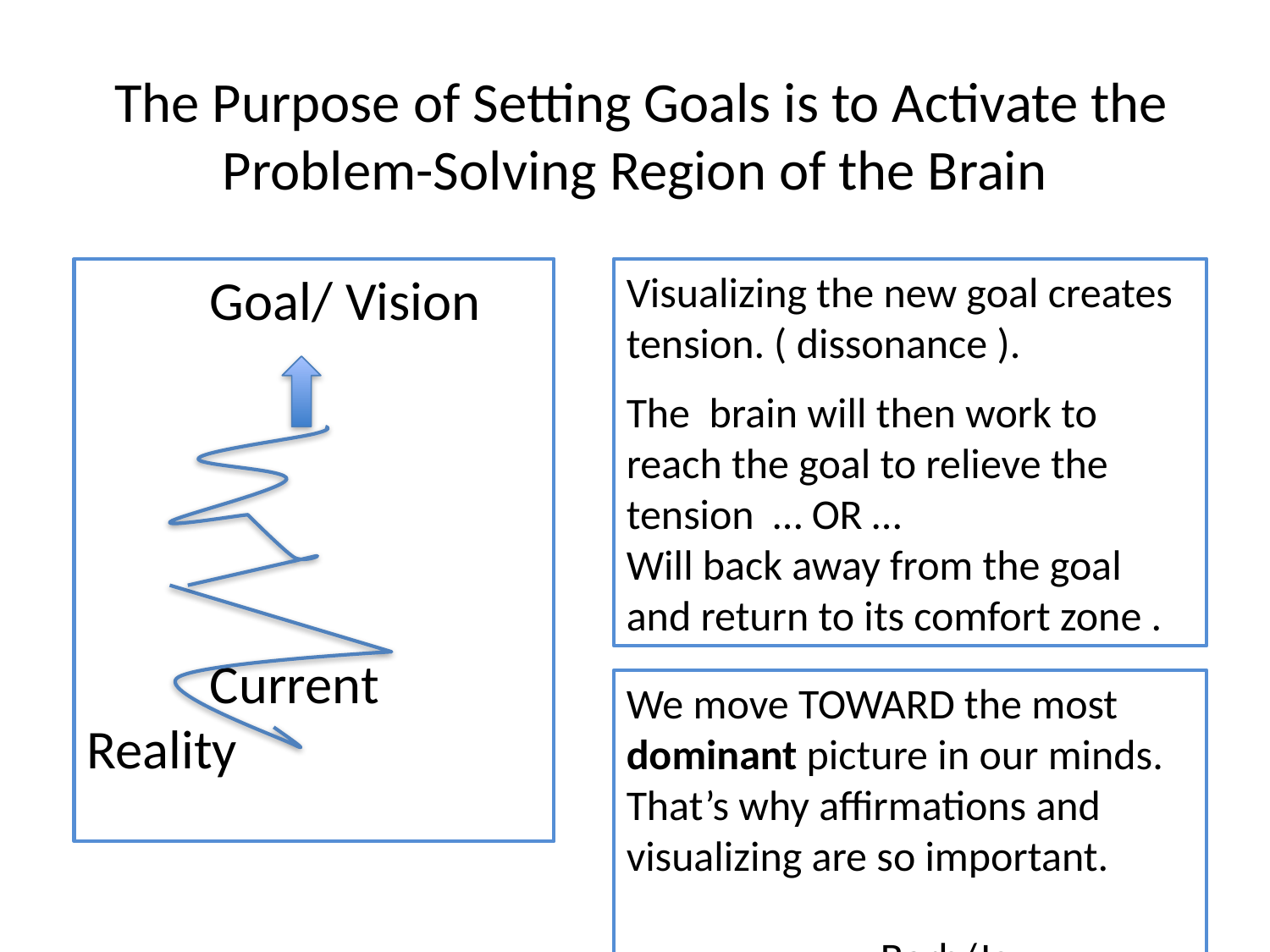

# The Purpose of Setting Goals is to Activate the Problem-Solving Region of the Brain
	Goal/ Vision

					Current Reality
Visualizing the new goal creates tension. ( dissonance ).

The  brain will then work to reach the goal to relieve the tension  … OR …
Will back away from the goal and return to its comfort zone .

We move TOWARD the most dominant picture in our minds.
That’s why affirmations and visualizing are so important. 							Barb/Jo